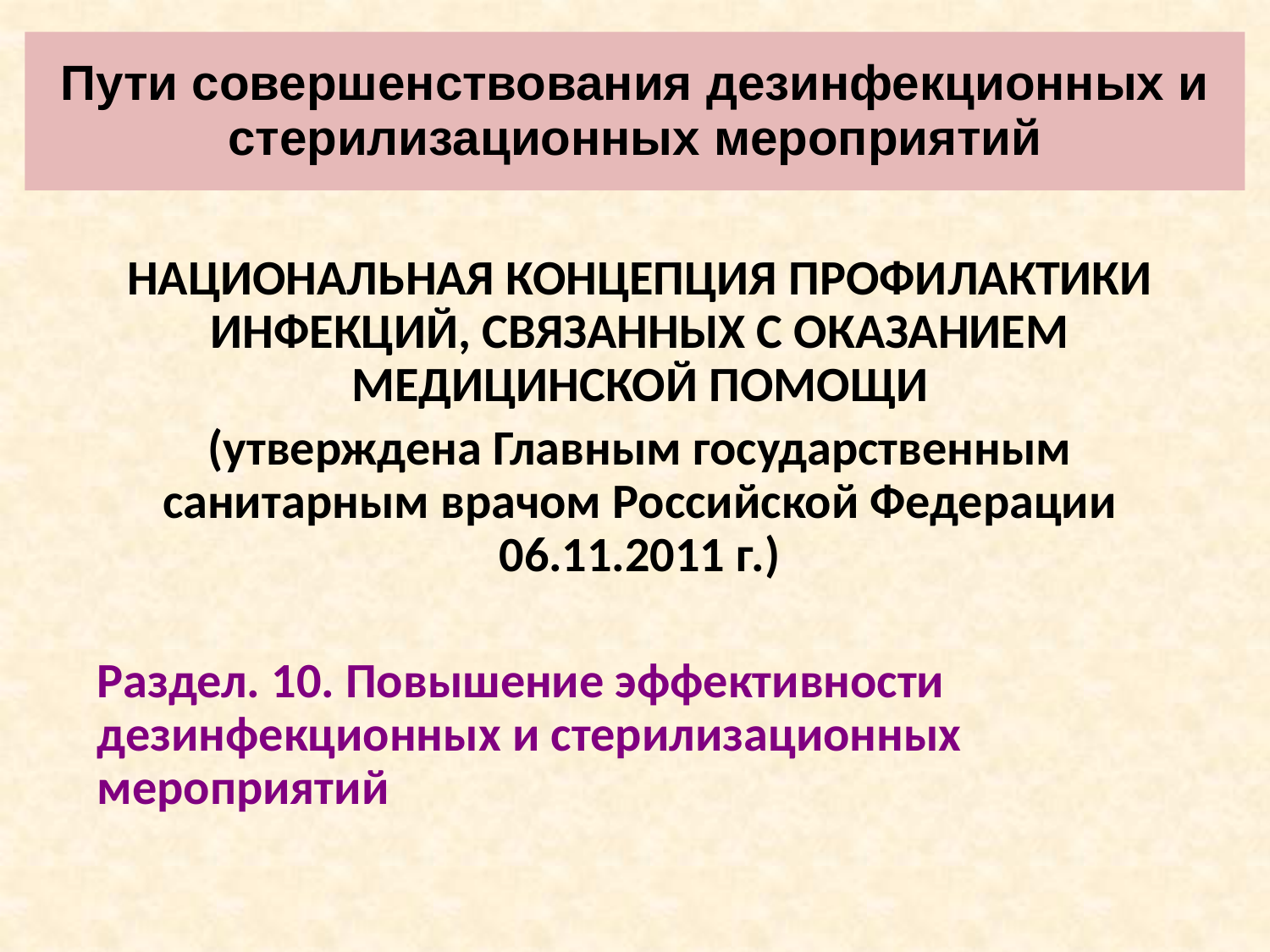

# Пути совершенствования дезинфекционных и стерилизационных мероприятий
НАЦИОНАЛЬНАЯ КОНЦЕПЦИЯ ПРОФИЛАКТИКИ ИНФЕКЦИЙ, СВЯЗАННЫХ С ОКАЗАНИЕМ МЕДИЦИНСКОЙ ПОМОЩИ
(утверждена Главным государственным санитарным врачом Российской Федерации 06.11.2011 г.)

Раздел. 10. Повышение эффективности дезинфекционных и стерилизационных мероприятий